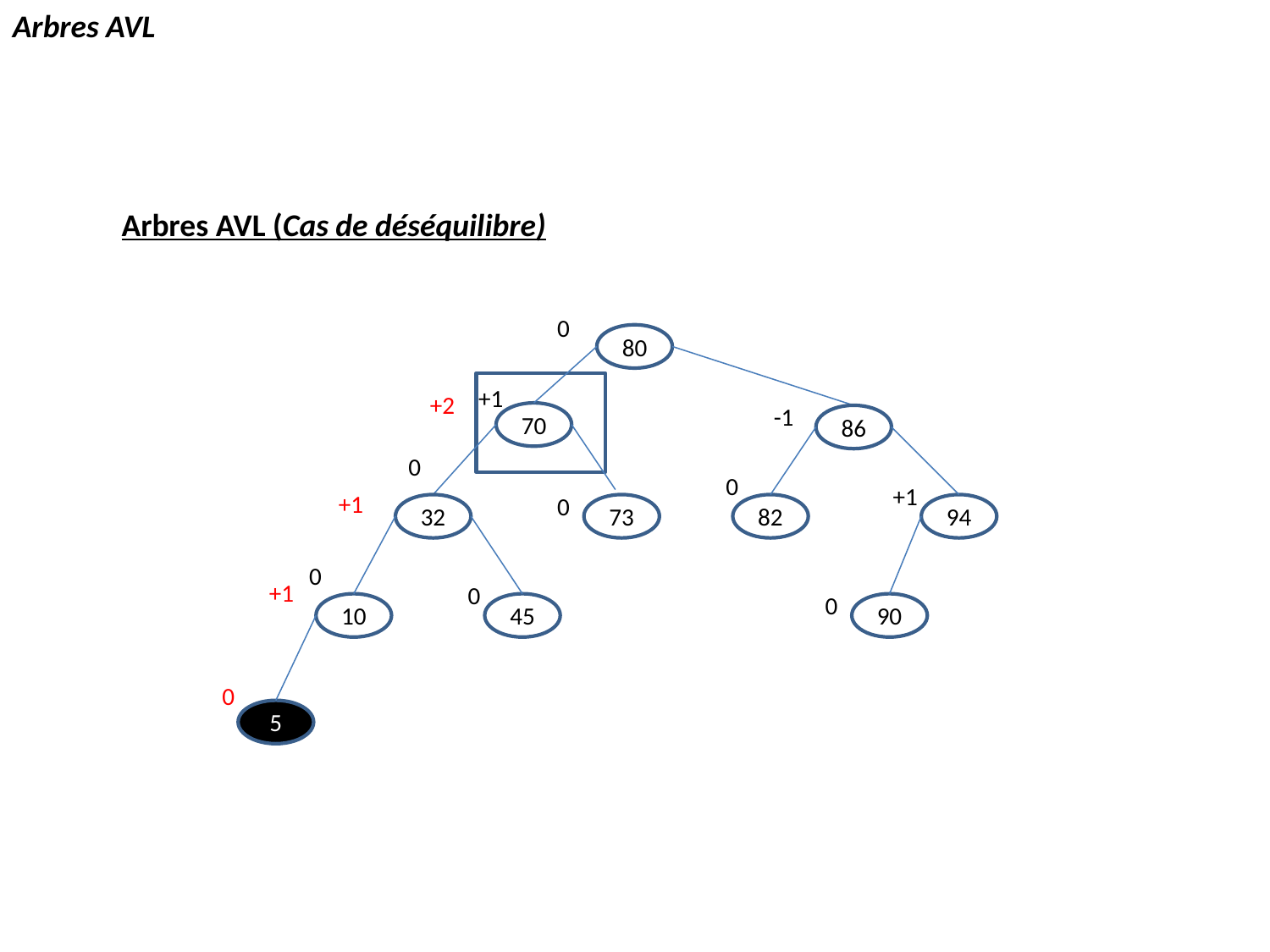

Arbres AVL
Arbres AVL (Cas de déséquilibre)
0
80

+1
+2
-1
70
86
0
0
+1
+1
0
32
73
82
94
0
+1
0
0
10
45
90
0
5